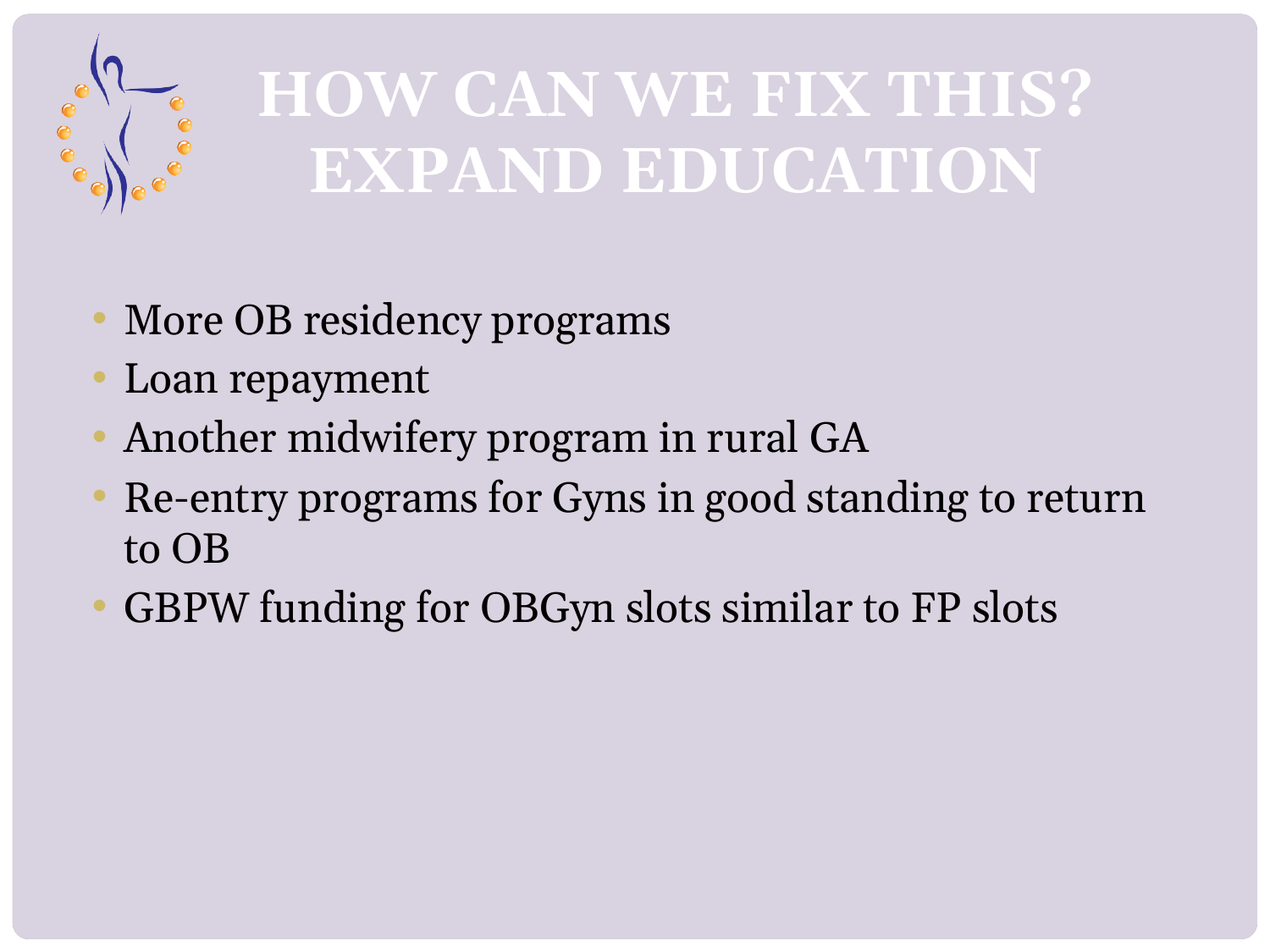

# HOW CAN WE FIX THIS? EXPAND EDUCATION
More OB residency programs
Loan repayment
Another midwifery program in rural GA
Re-entry programs for Gyns in good standing to return to OB
GBPW funding for OBGyn slots similar to FP slots